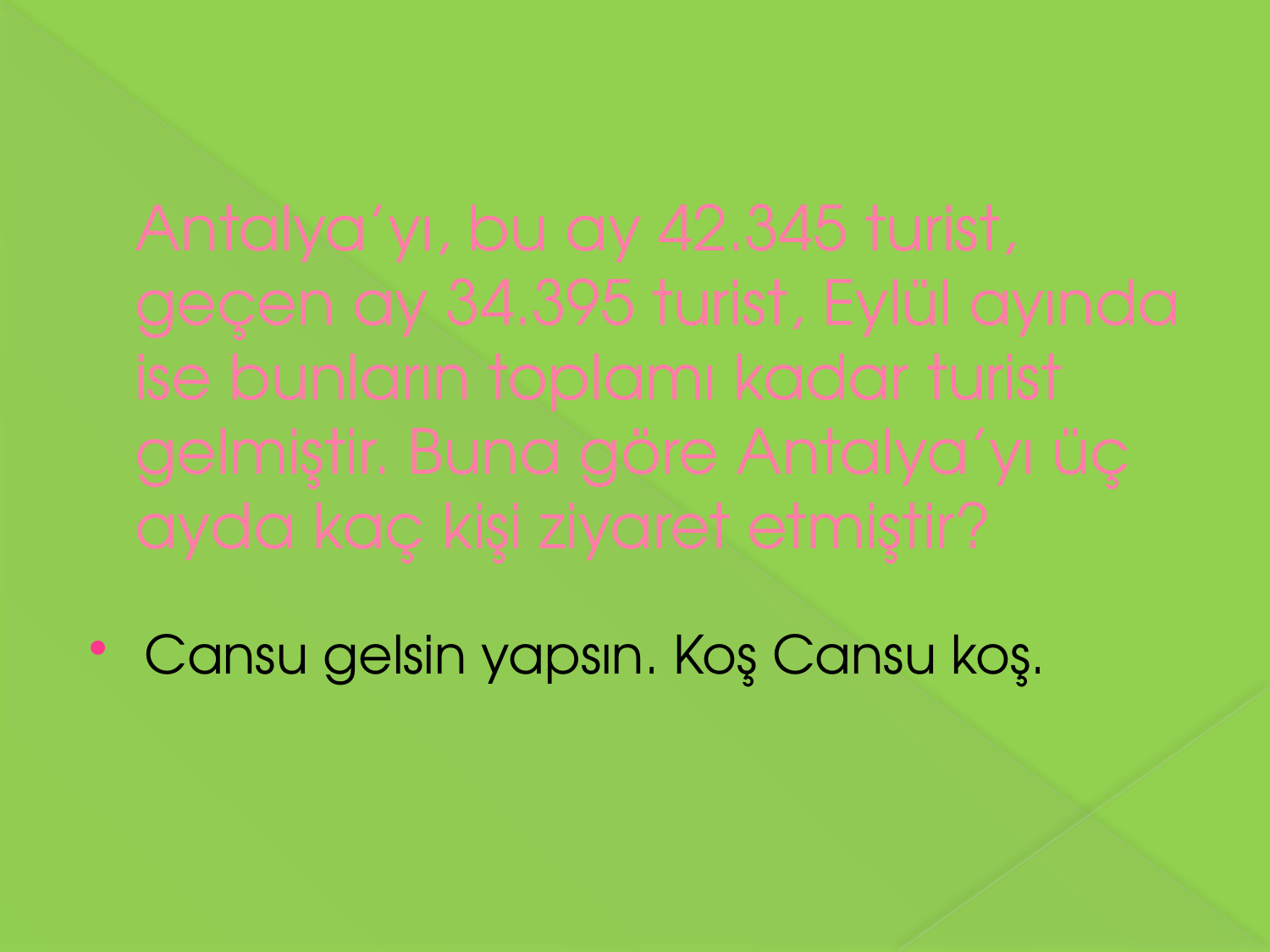

# Antalya’yı, bu ay 42.345 turist, geçen ay 34.395 turist, Eylül ayında ise bunların toplamı kadar turist gelmiştir. Buna göre Antalya’yı üç ayda kaç kişi ziyaret etmiştir?
Cansu gelsin yapsın. Koş Cansu koş.